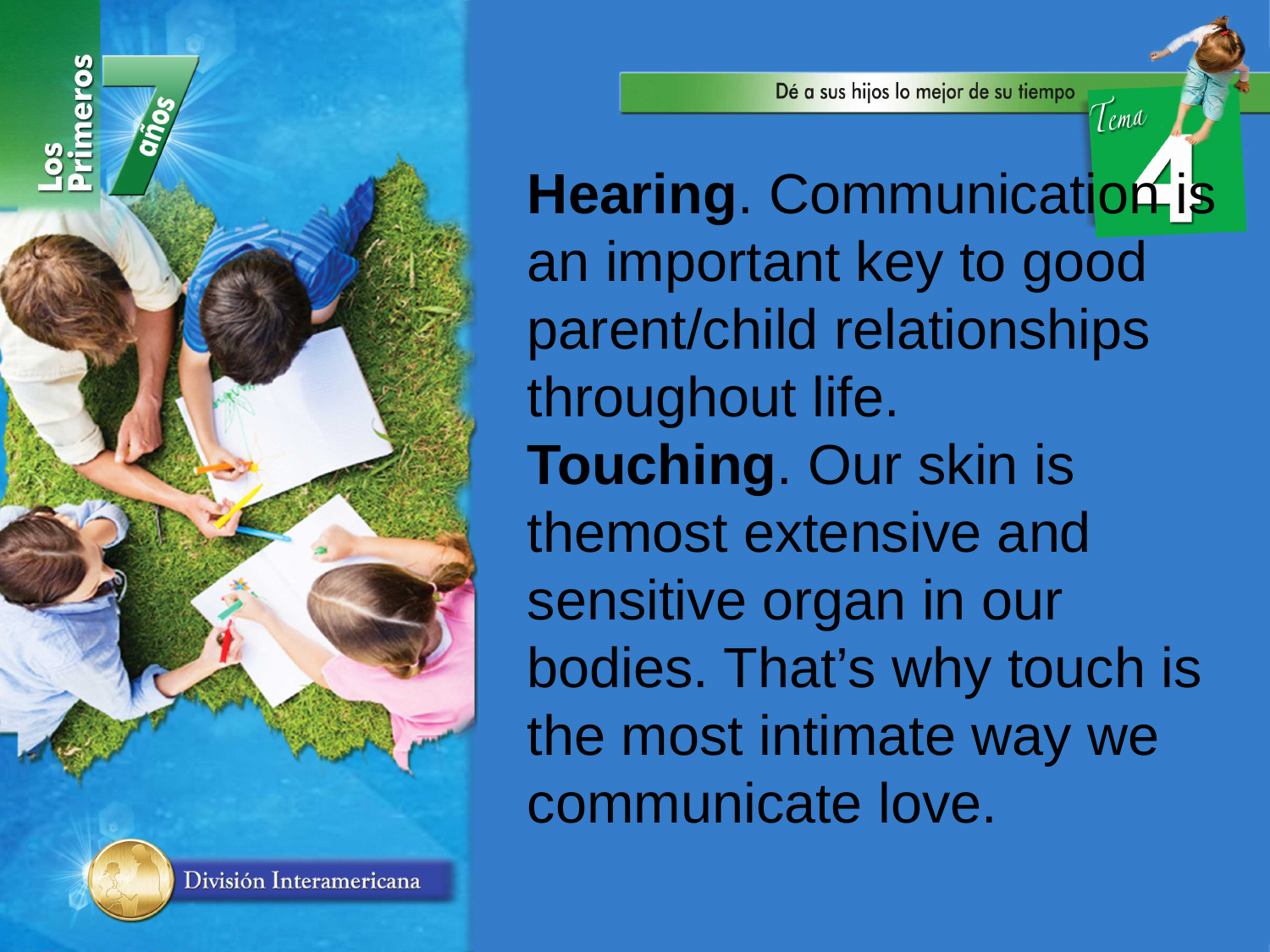

Hearing. Communication is an important key to good parent/child relationships throughout life.
Touching. Our skin is themost extensive and sensitive organ in our bodies. That’s why touch is the most intimate way we communicate love.